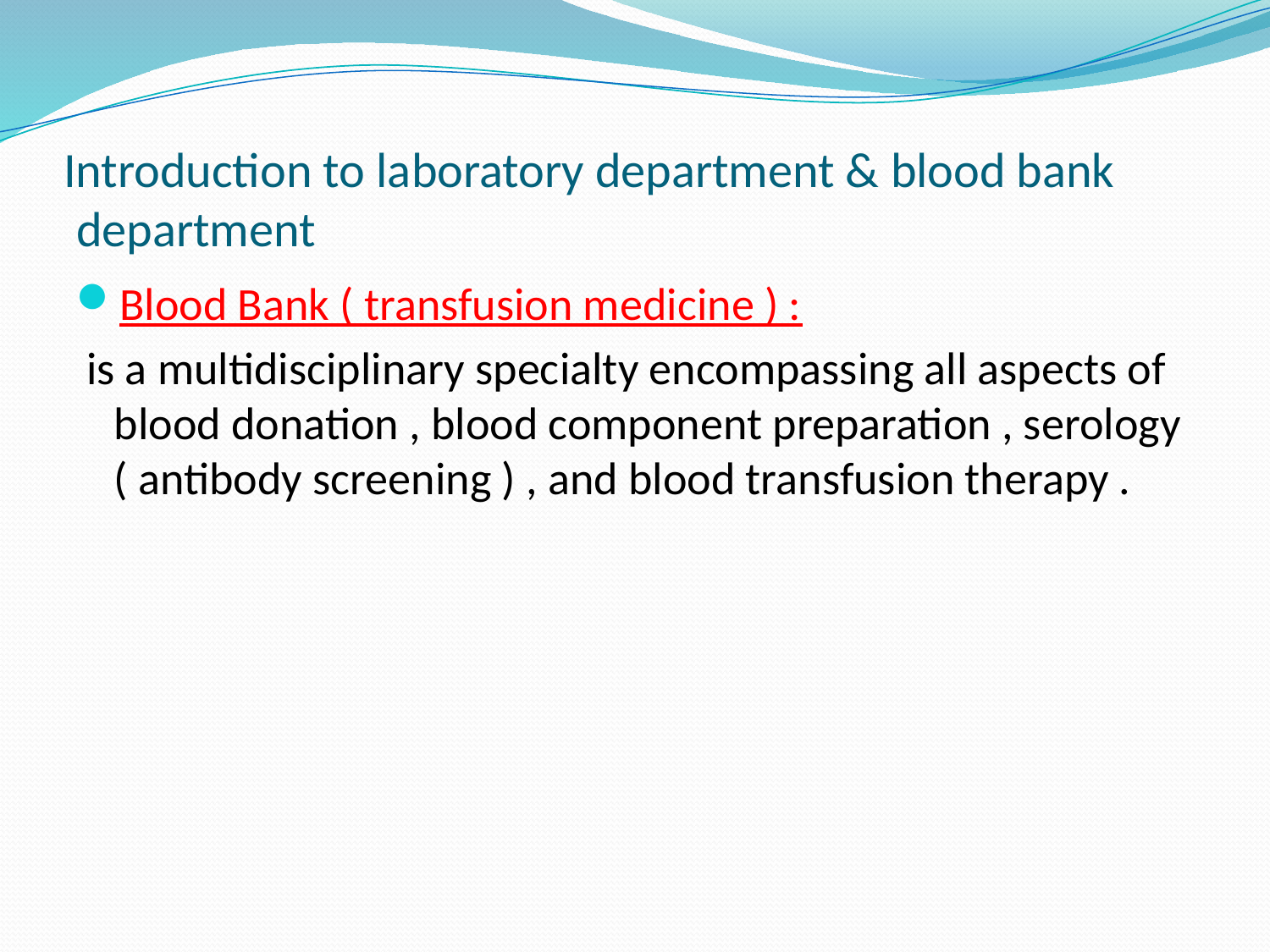

# Introduction to laboratory department & blood bank department
Blood Bank ( transfusion medicine ) :
 is a multidisciplinary specialty encompassing all aspects of blood donation , blood component preparation , serology ( antibody screening ) , and blood transfusion therapy .